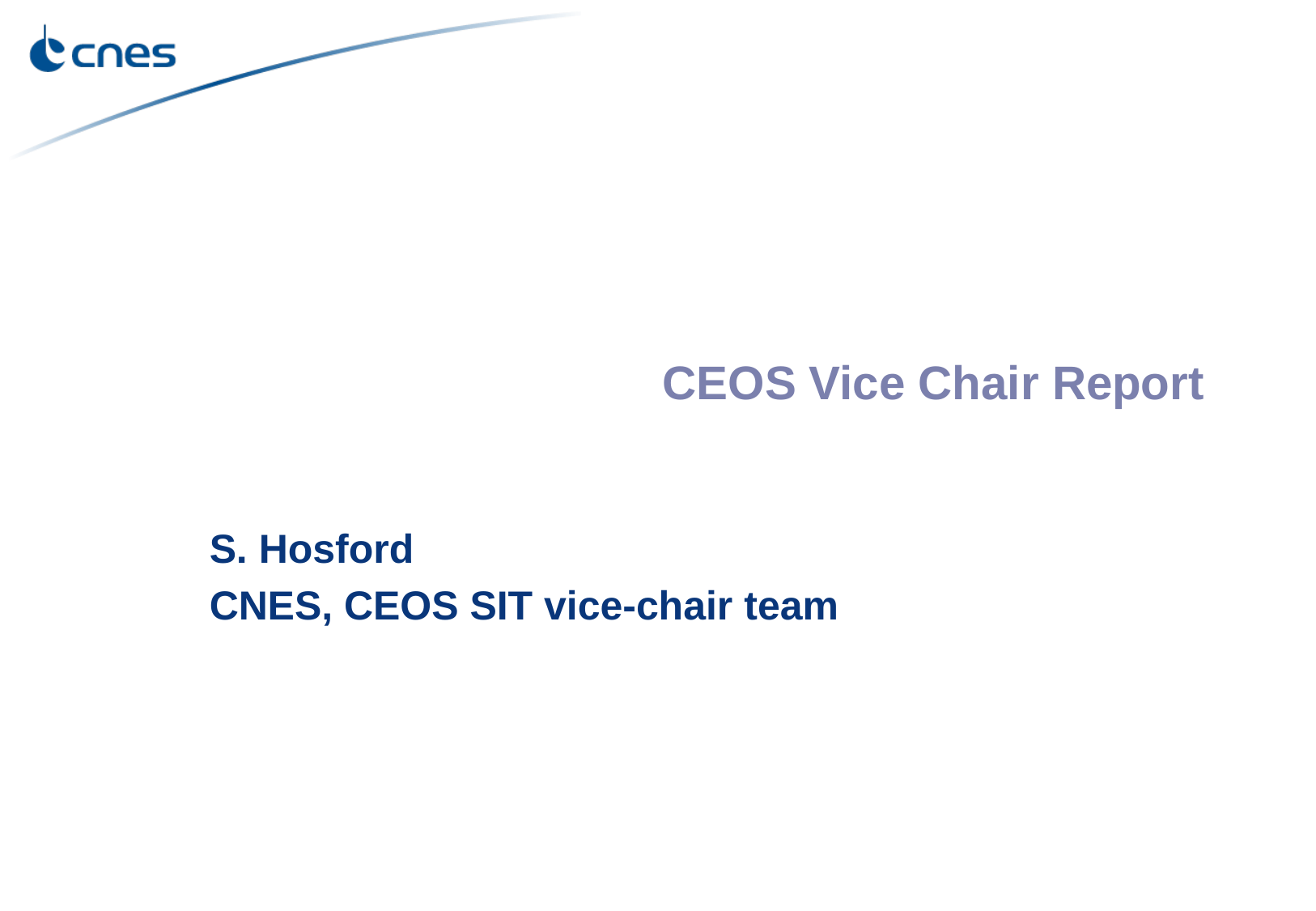

# CEOS Vice Chair Report
S. Hosford
CNES, CEOS SIT vice-chair team